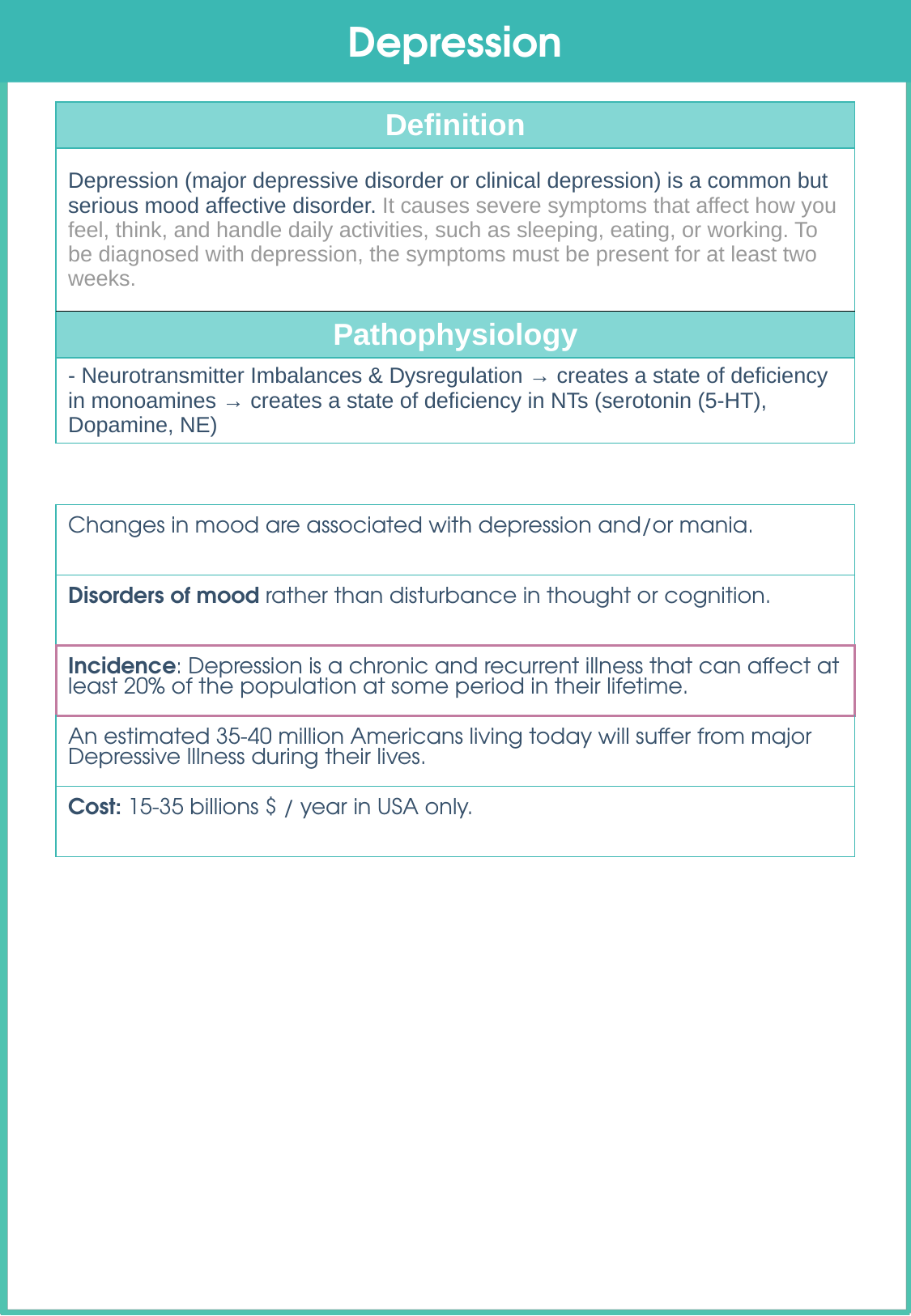

Depression
| Definition |
| --- |
| Depression (major depressive disorder or clinical depression) is a common but serious mood affective disorder. It causes severe symptoms that affect how you feel, think, and handle daily activities, such as sleeping, eating, or working. To be diagnosed with depression, the symptoms must be present for at least two weeks. |
| Pathophysiology |
| - Neurotransmitter Imbalances & Dysregulation → creates a state of deficiency in monoamines → creates a state of deficiency in NTs (serotonin (5-HT), Dopamine, NE) |
| Changes in mood are associated with depression and/or mania. |
| --- |
| Disorders of mood rather than disturbance in thought or cognition. |
| Incidence: Depression is a chronic and recurrent illness that can affect at least 20% of the population at some period in their lifetime. |
| An estimated 35-40 million Americans living today will suffer from major Depressive Illness during their lives. |
| Cost: 15-35 billions $ / year in USA only. |